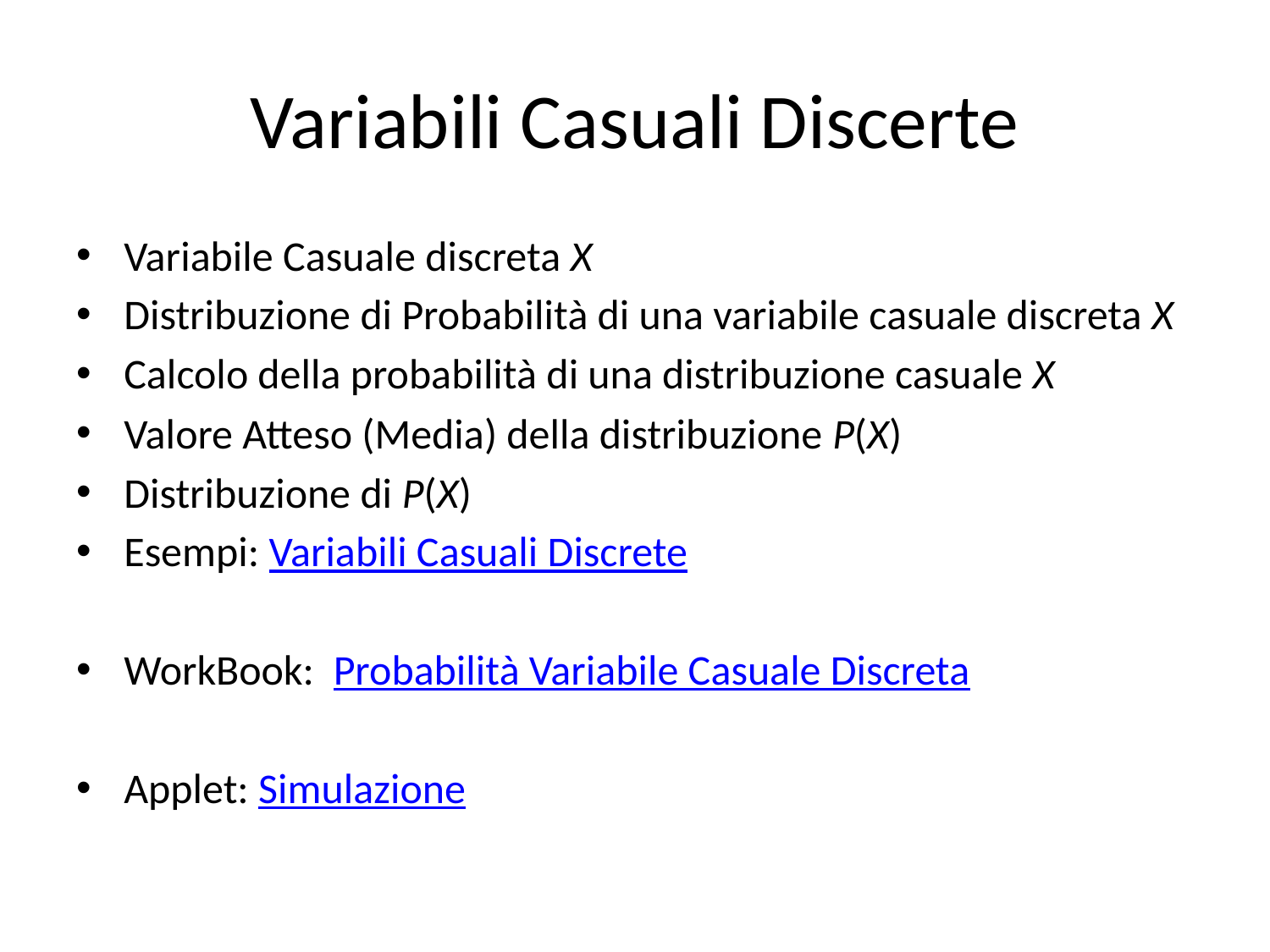

# Variabili Casuali Discerte
Variabile Casuale discreta X
Distribuzione di Probabilità di una variabile casuale discreta X
Calcolo della probabilità di una distribuzione casuale X
Valore Atteso (Media) della distribuzione P(X)
Distribuzione di P(X)
Esempi: Variabili Casuali Discrete

WorkBook:  Probabilità Variabile Casuale Discreta

Applet: Simulazione